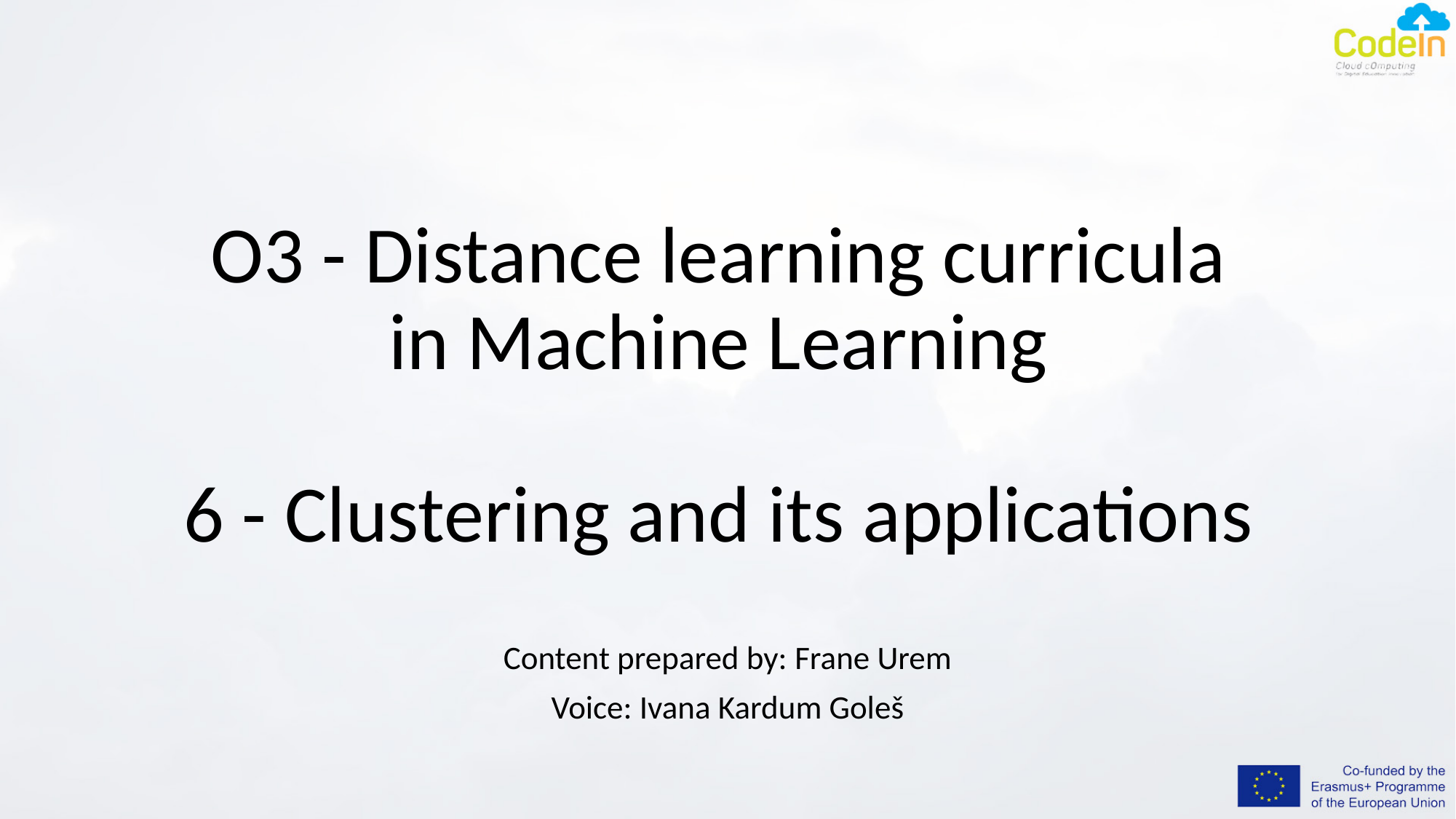

# O3 - Distance learning curricula in Machine Learning 6 - Clustering and its applications

Content prepared by: Frane Urem
Voice: Ivana Kardum Goleš